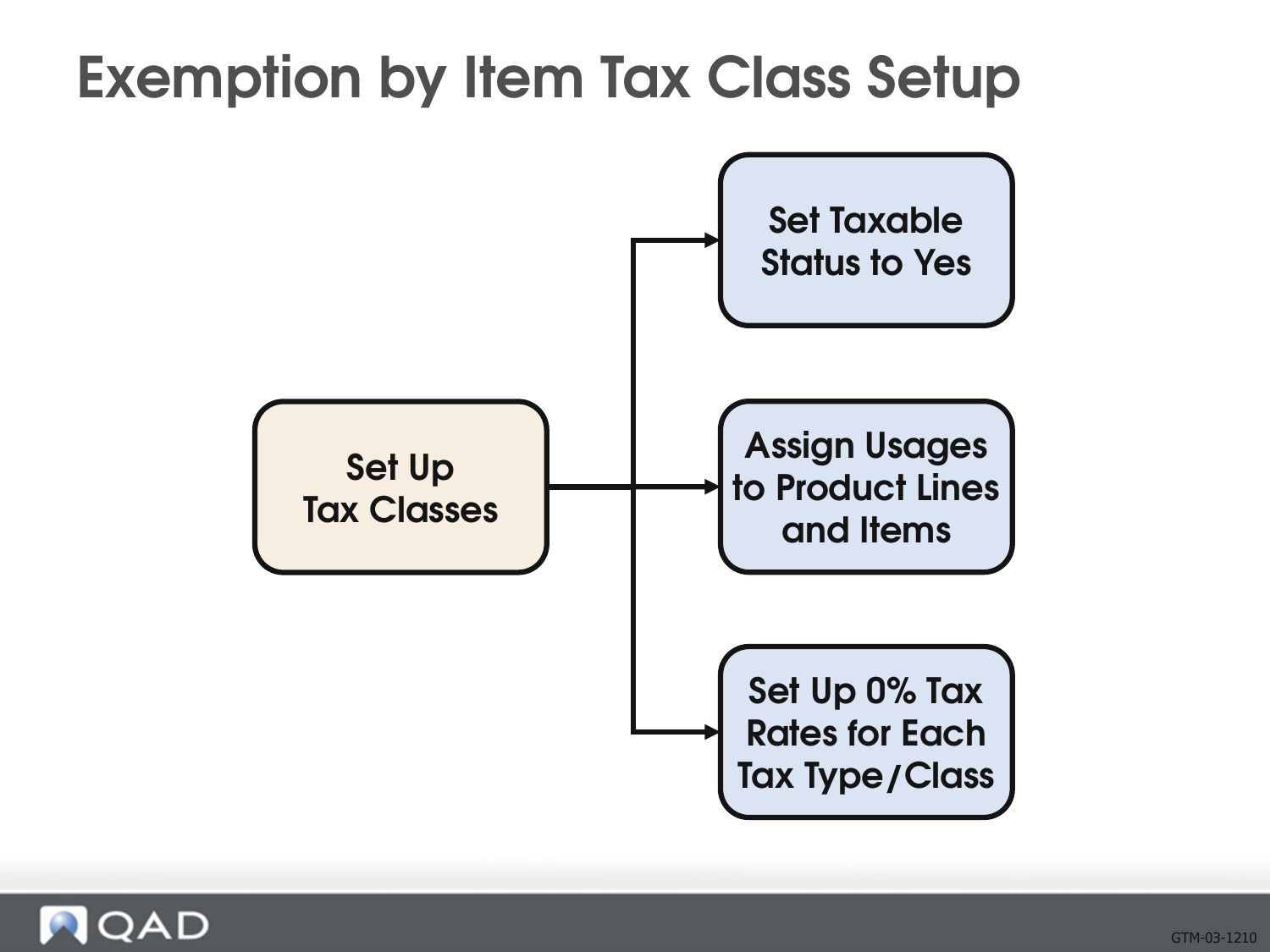

# Exemption by Item Tax Class Setup
Set Taxable
Status to Yes
Assign Usages
to Product Lines
and Items
Set Up
Tax Classes
Set Up 0% Tax
Rates for Each
Tax Type/Class
GTM-03-1210